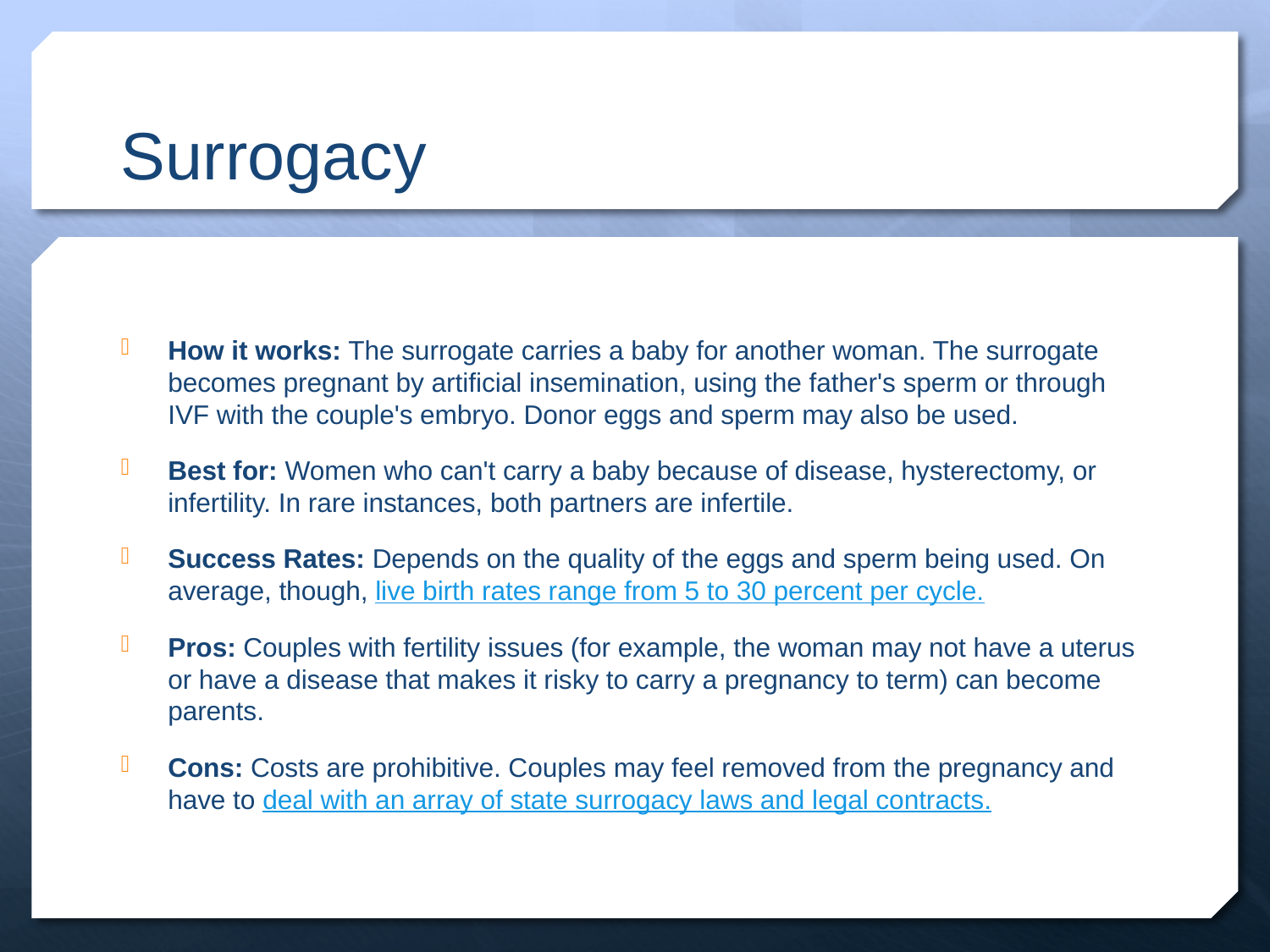

# Surrogacy

How it works: The surrogate carries a baby for another woman. The surrogate becomes pregnant by artificial insemination, using the father's sperm or through IVF with the couple's embryo. Donor eggs and sperm may also be used.
Best for: Women who can't carry a baby because of disease, hysterectomy, or infertility. In rare instances, both partners are infertile.
Success Rates: Depends on the quality of the eggs and sperm being used. On average, though, live birth rates range from 5 to 30 percent per cycle.
Pros: Couples with fertility issues (for example, the woman may not have a uterus or have a disease that makes it risky to carry a pregnancy to term) can become parents.
Cons: Costs are prohibitive. Couples may feel removed from the pregnancy and have to deal with an array of state surrogacy laws and legal contracts.